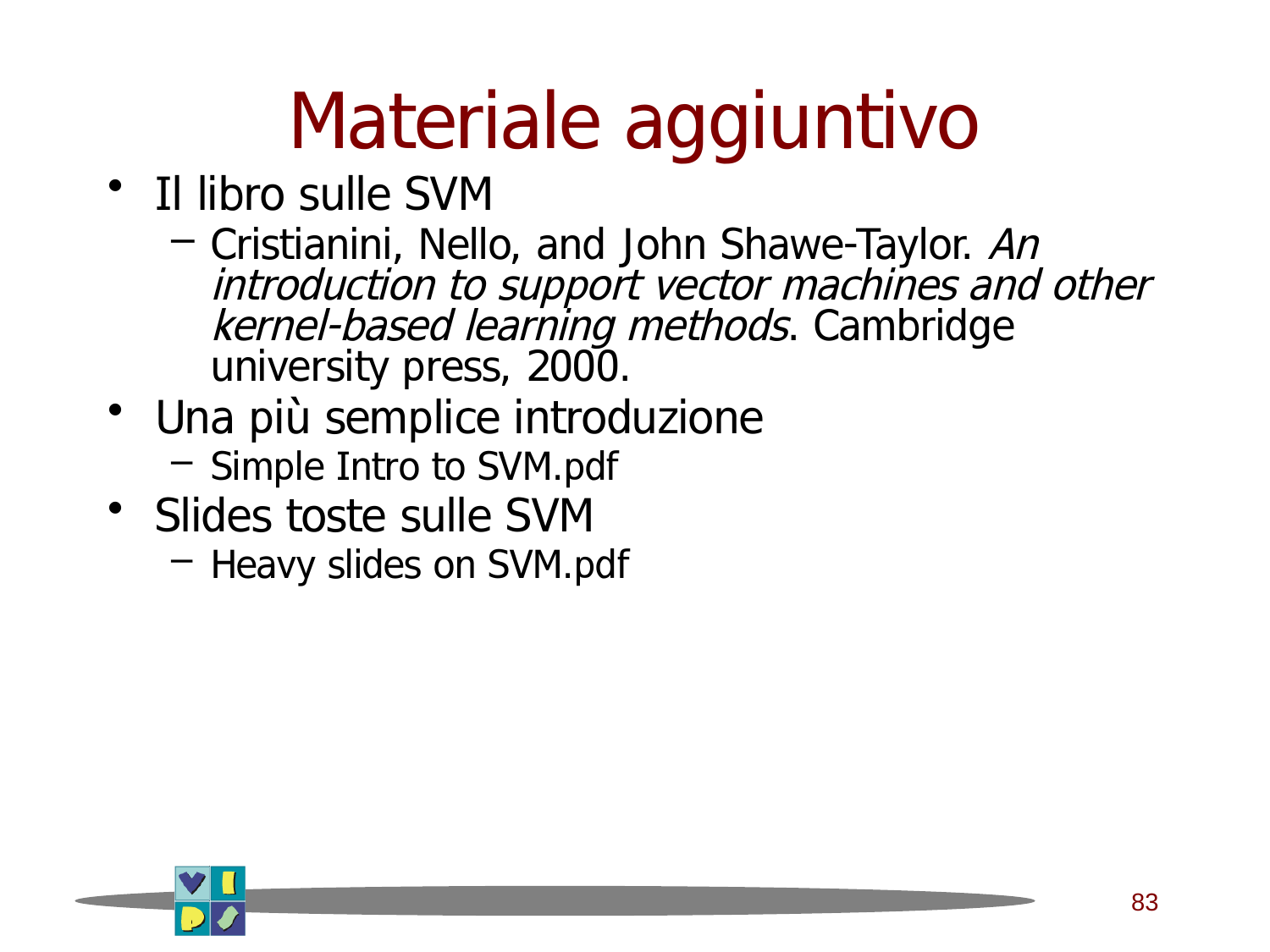

Materiale aggiuntivo
Il libro sulle SVM
Cristianini, Nello, and John Shawe-Taylor. An introduction to support vector machines and other kernel-based learning methods. Cambridge university press, 2000.
Una più semplice introduzione
Simple Intro to SVM.pdf
Slides toste sulle SVM
Heavy slides on SVM.pdf
83